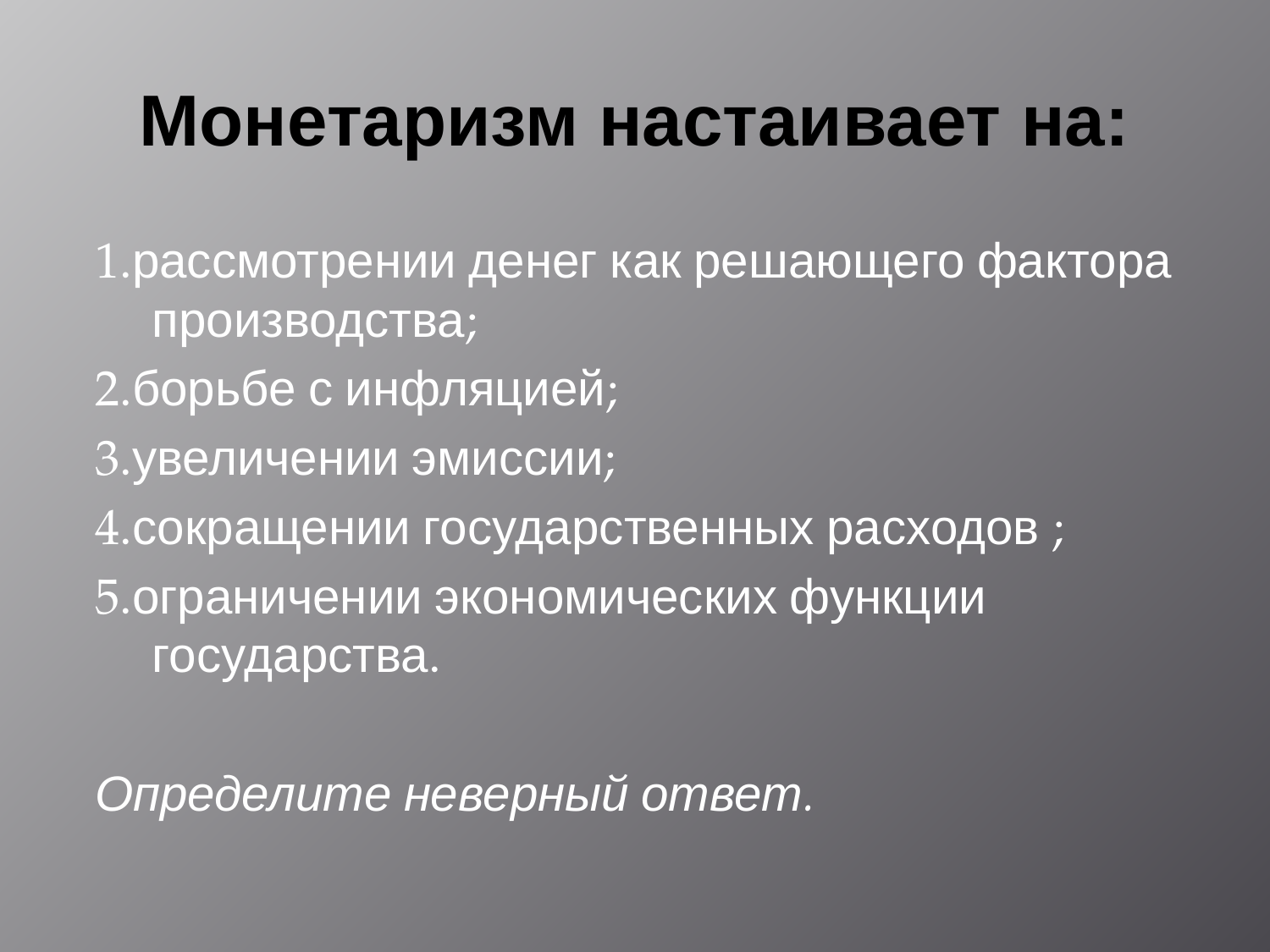

# Монетаризм настаивает на:
1.рассмотрении денег как решающего фактора производства;
2.борьбе с инфляцией;
3.увеличении эмиссии;
4.сокращении государственных расходов ;
5.ограничении экономических функции государства.

Определите неверный ответ.